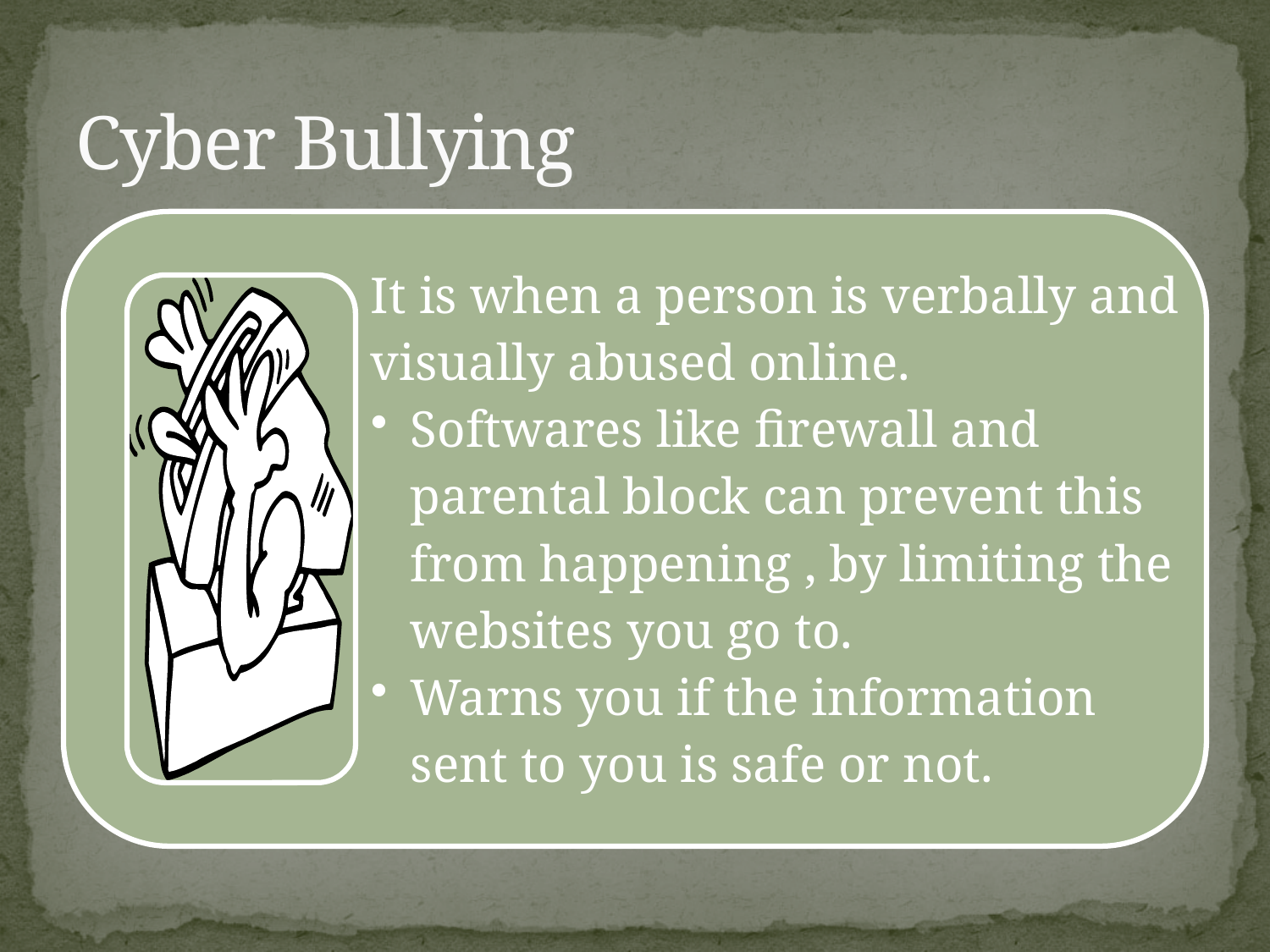

# Cyber Bullying
It is when a person is verbally and visually abused online.
Softwares like firewall and parental block can prevent this from happening , by limiting the websites you go to.
Warns you if the information sent to you is safe or not.